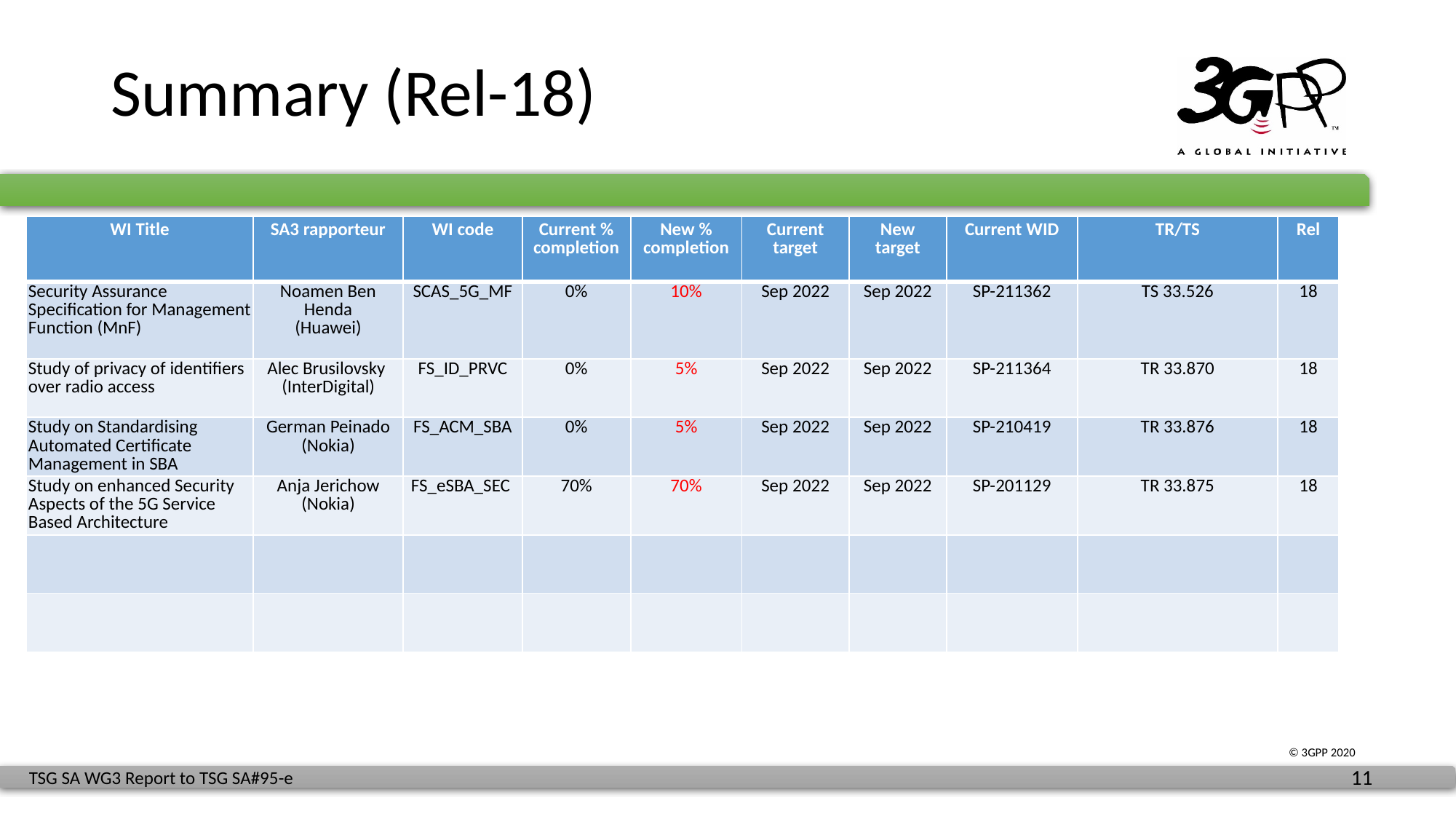

# Summary (Rel-18)
| WI Title | SA3 rapporteur | WI code | Current % completion | New % completion | Current target | New target | Current WID | TR/TS | Rel |
| --- | --- | --- | --- | --- | --- | --- | --- | --- | --- |
| Security Assurance Specification for Management Function (MnF) | Noamen Ben Henda (Huawei) | SCAS\_5G\_MF | 0% | 10% | Sep 2022 | Sep 2022 | SP-211362 | TS 33.526 | 18 |
| Study of privacy of identifiers over radio access | Alec Brusilovsky (InterDigital) | FS\_ID\_PRVC | 0% | 5% | Sep 2022 | Sep 2022 | SP-211364 | TR 33.870 | 18 |
| Study on Standardising Automated Certificate Management in SBA | German Peinado (Nokia) | FS\_ACM\_SBA | 0% | 5% | Sep 2022 | Sep 2022 | SP-210419 | TR 33.876 | 18 |
| Study on enhanced Security Aspects of the 5G Service Based Architecture | Anja Jerichow (Nokia) | FS\_eSBA\_SEC | 70% | 70% | Sep 2022 | Sep 2022 | SP-201129 | TR 33.875 | 18 |
|  |  |  |  |  |  |  |  |  |  |
|  |  |  |  |  |  |  |  |  |  |